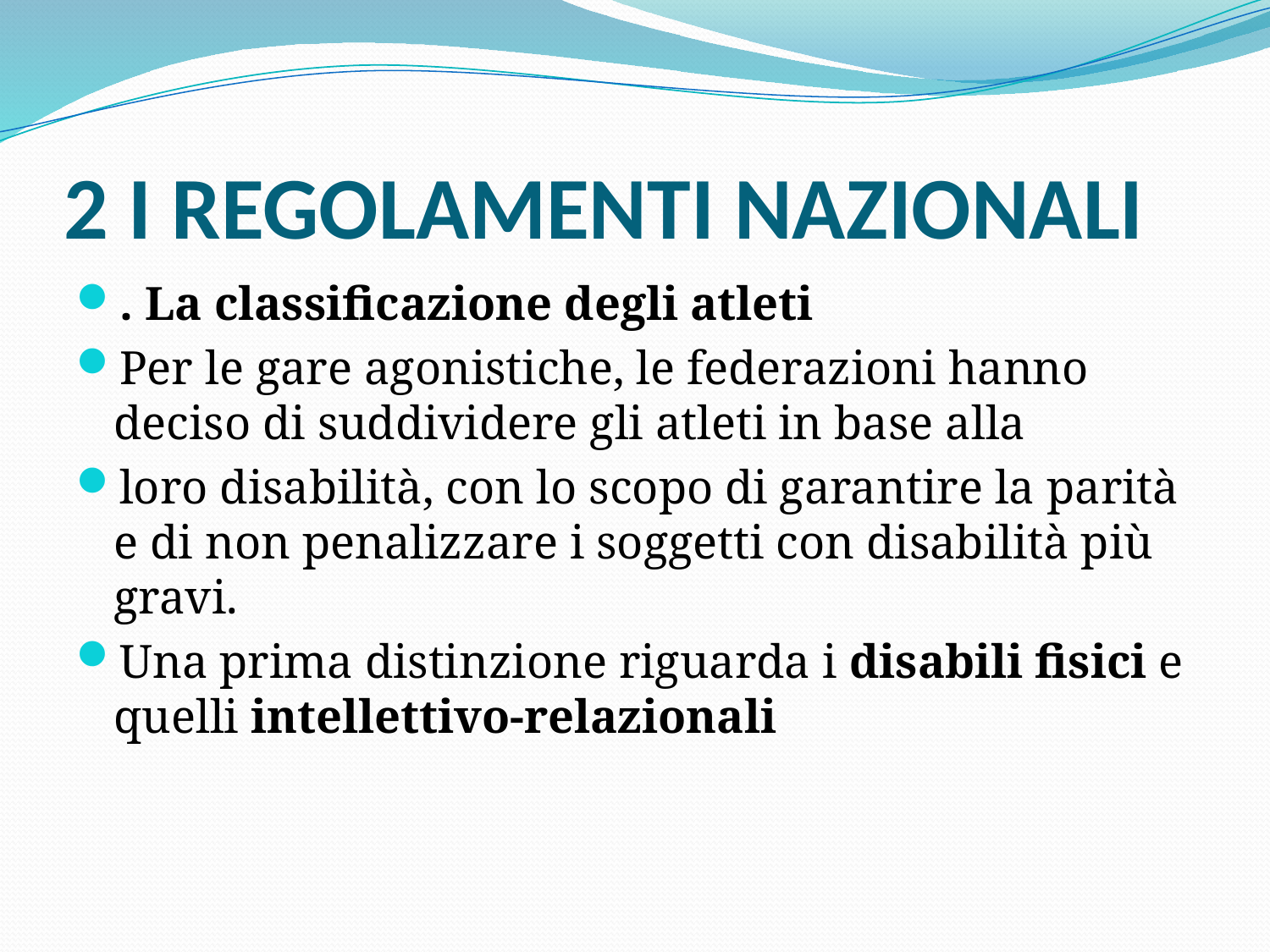

# 2 I REGOLAMENTI NAZIONALI
. La classificazione degli atleti
Per le gare agonistiche, le federazioni hanno deciso di suddividere gli atleti in base alla
loro disabilità, con lo scopo di garantire la parità e di non penalizzare i soggetti con disabilità più gravi.
Una prima distinzione riguarda i disabili fisici e quelli intellettivo-relazionali